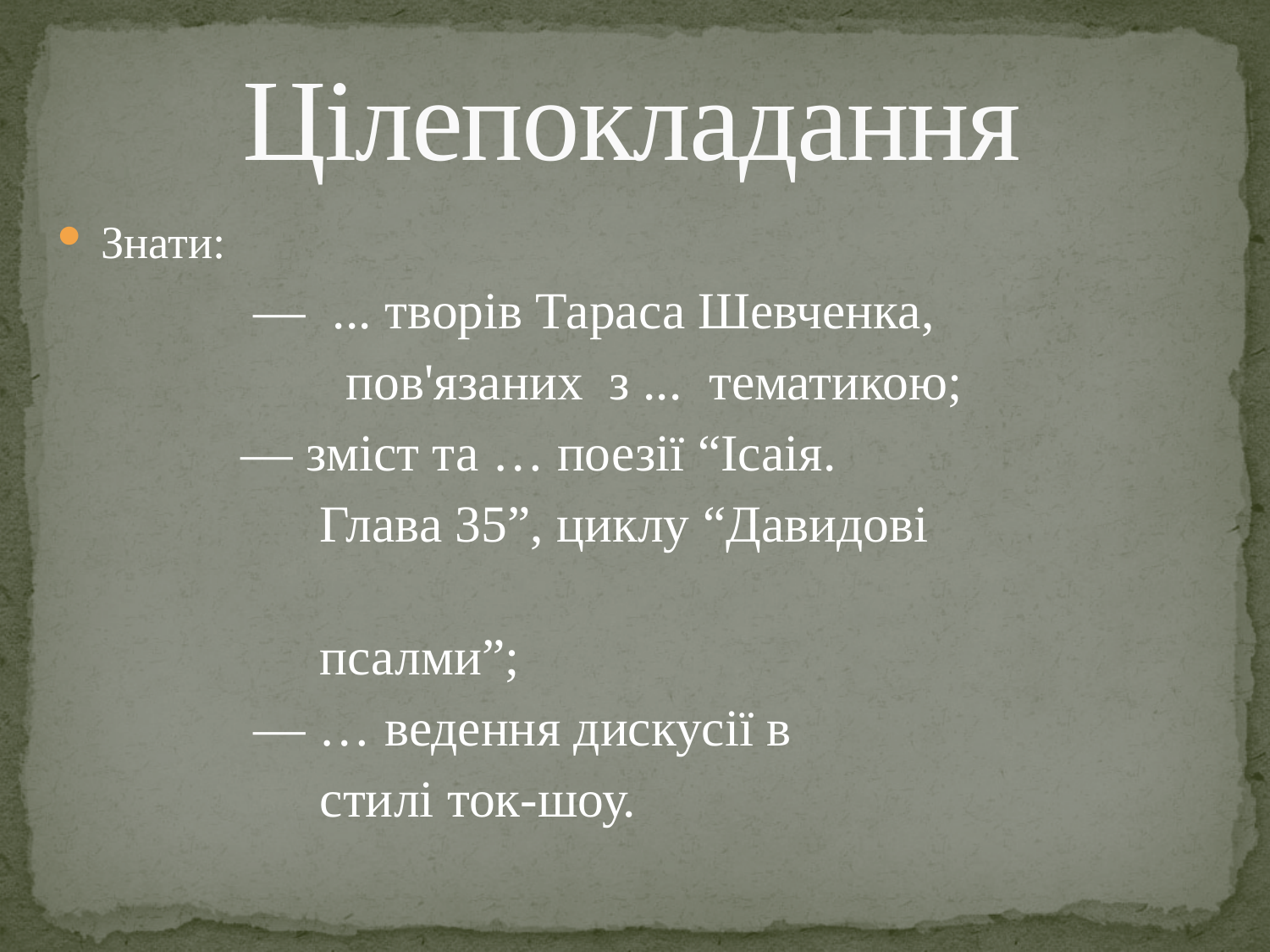

# Цілепокладання
 Знати:
               —  ... творів Тараса Шевченка,
                      пов'язаних  з ...  тематикою;
              — зміст та … поезії “Ісаія.
                    Глава 35”, циклу “Давидові
                    псалми”;
               — … ведення дискусії в
                    стилі ток-шоу.